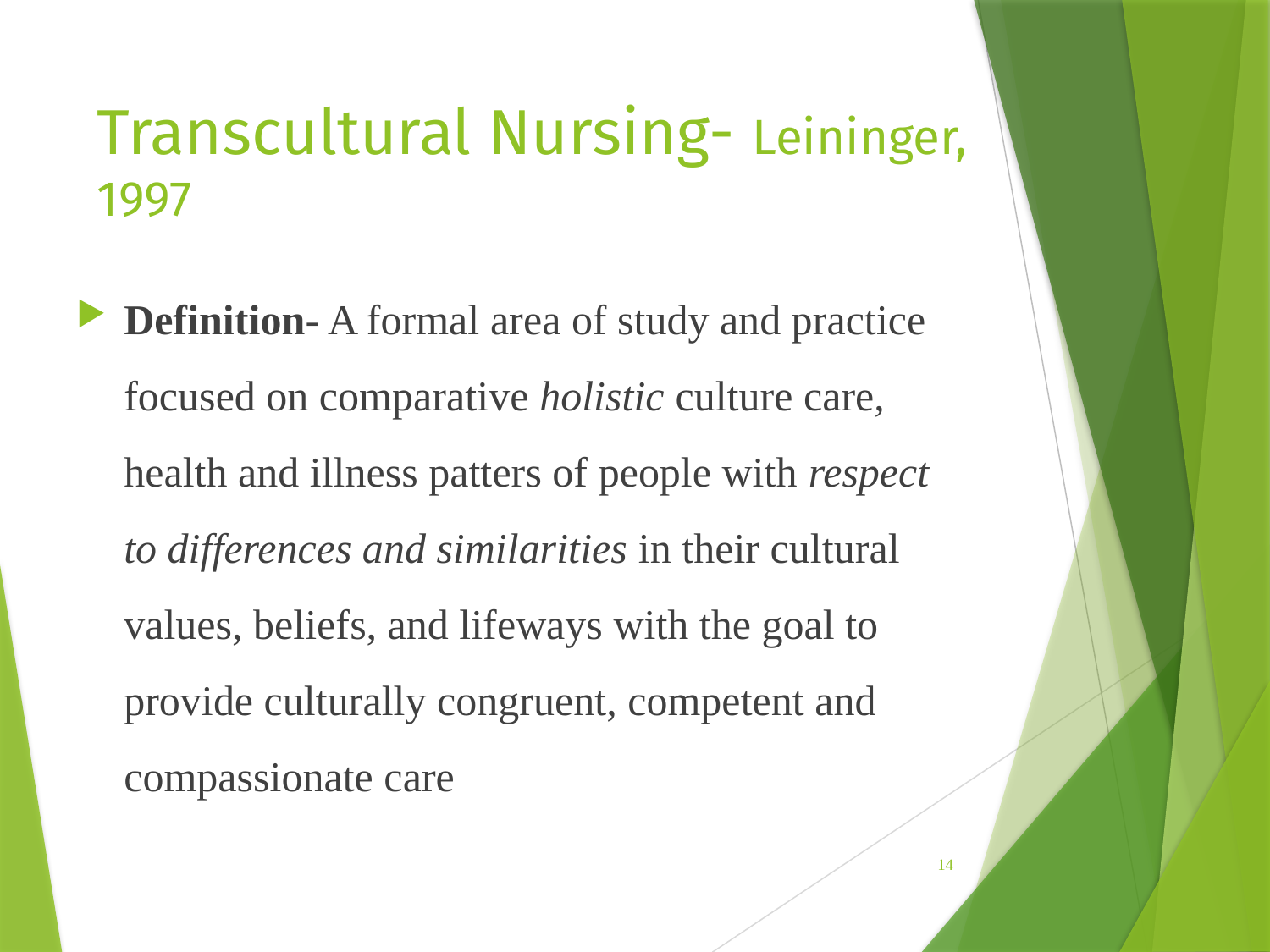

# Transcultural Nursing- Leininger, 1997
Definition- A formal area of study and practice focused on comparative holistic culture care, health and illness patters of people with respect to differences and similarities in their cultural values, beliefs, and lifeways with the goal to provide culturally congruent, competent and compassionate care
14